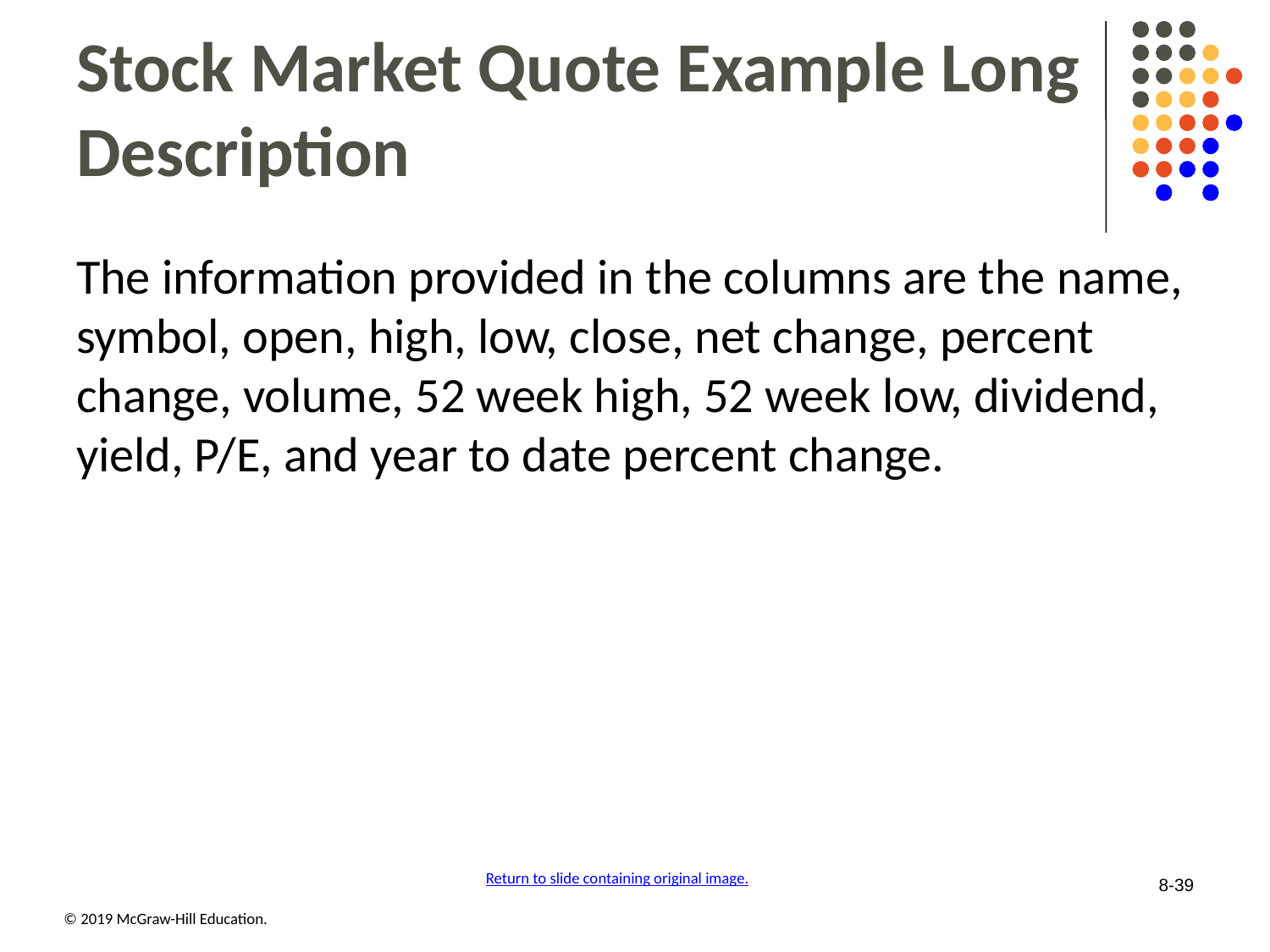

# Stock Market Quote Example Long Description
The information provided in the columns are the name, symbol, open, high, low, close, net change, percent change, volume, 52 week high, 52 week low, dividend, yield, P/E, and year to date percent change.
Return to slide containing original image.
8-39